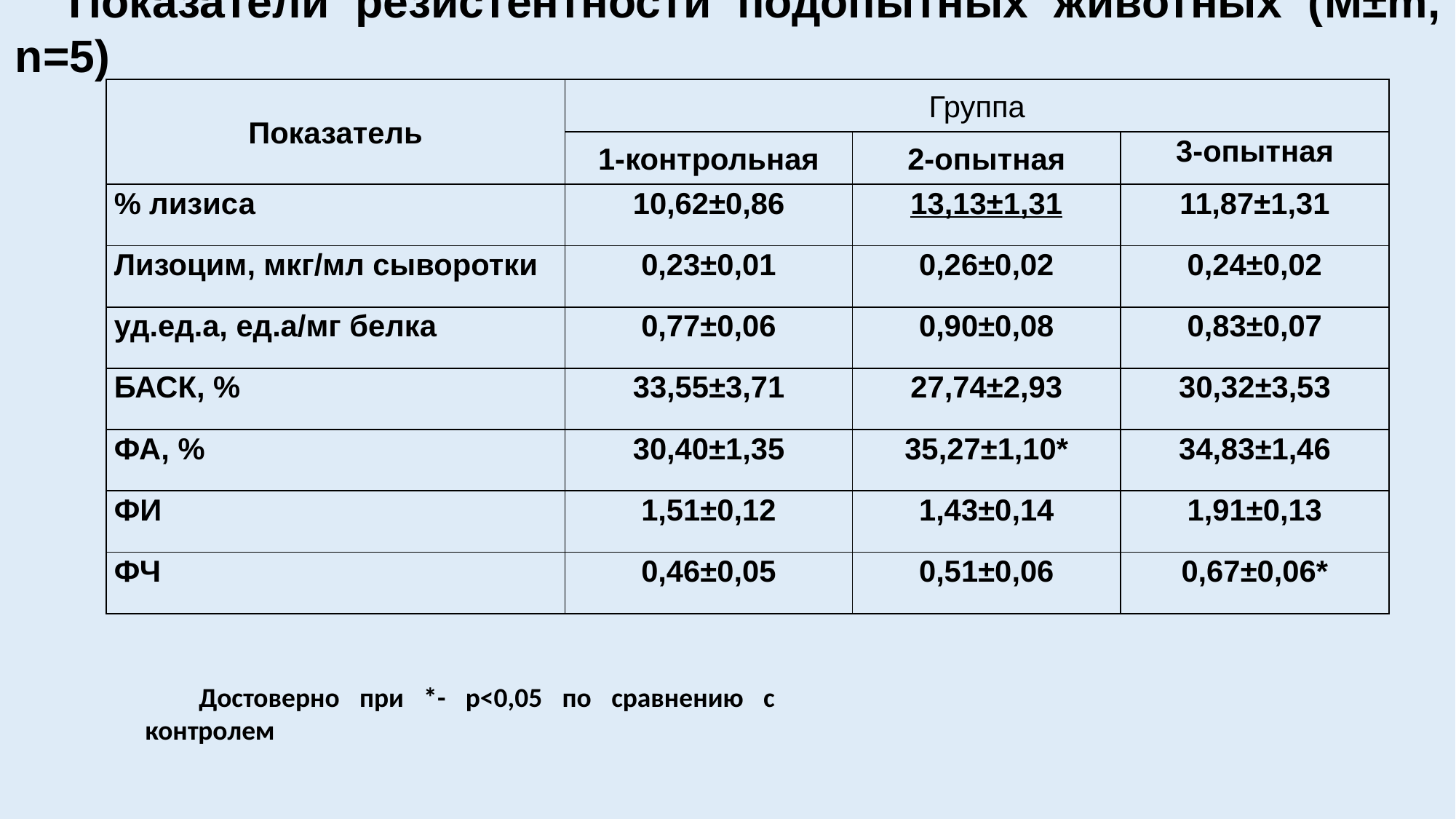

Показатели резистентности подопытных животных (M±m, n=5)
| Показатель | Группа |  |  |
| --- | --- | --- | --- |
|  | 1-контрольная | 2-опытная | 3-опытная |
| % лизиса | 10,62±0,86 | 13,13±1,31 | 11,87±1,31 |
| Лизоцим, мкг/мл сыворотки | 0,23±0,01 | 0,26±0,02 | 0,24±0,02 |
| уд.ед.а, ед.а/мг белка | 0,77±0,06 | 0,90±0,08 | 0,83±0,07 |
| БАСК, % | 33,55±3,71 | 27,74±2,93 | 30,32±3,53 |
| ФА, % | 30,40±1,35 | 35,27±1,10\* | 34,83±1,46 |
| ФИ | 1,51±0,12 | 1,43±0,14 | 1,91±0,13 |
| ФЧ | 0,46±0,05 | 0,51±0,06 | 0,67±0,06\* |
Достоверно при *- р<0,05 по сравнению с контролем